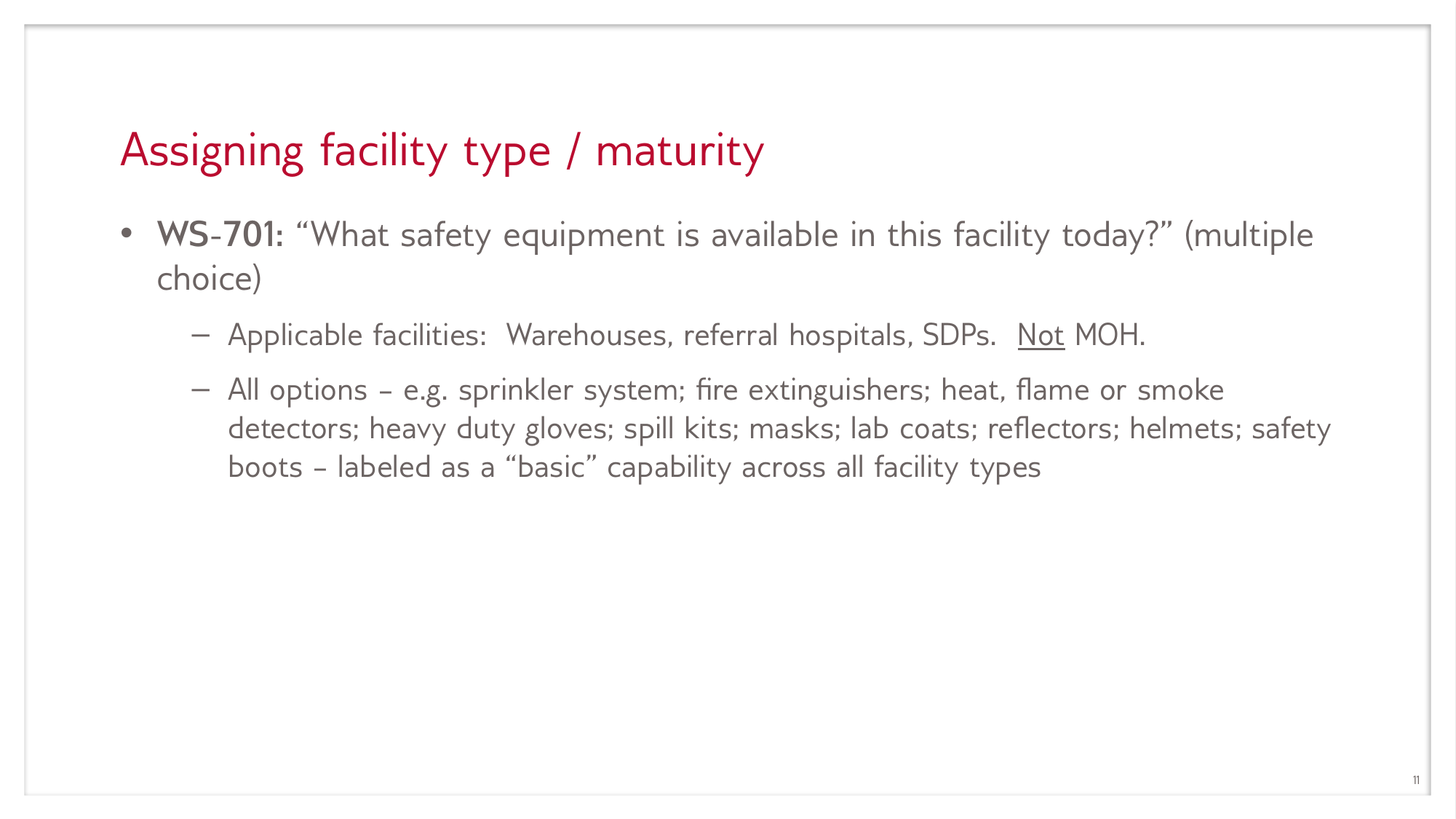

# Assigning facility type / maturity
WS-701: “What safety equipment is available in this facility today?” (multiple choice)
Applicable facilities:  Warehouses, referral hospitals, SDPs.  Not MOH.
All options – e.g. sprinkler system; fire extinguishers; heat, flame or smoke detectors; heavy duty gloves; spill kits; masks; lab coats; reflectors; helmets; safety boots – labeled as a “basic” capability across all facility types

11